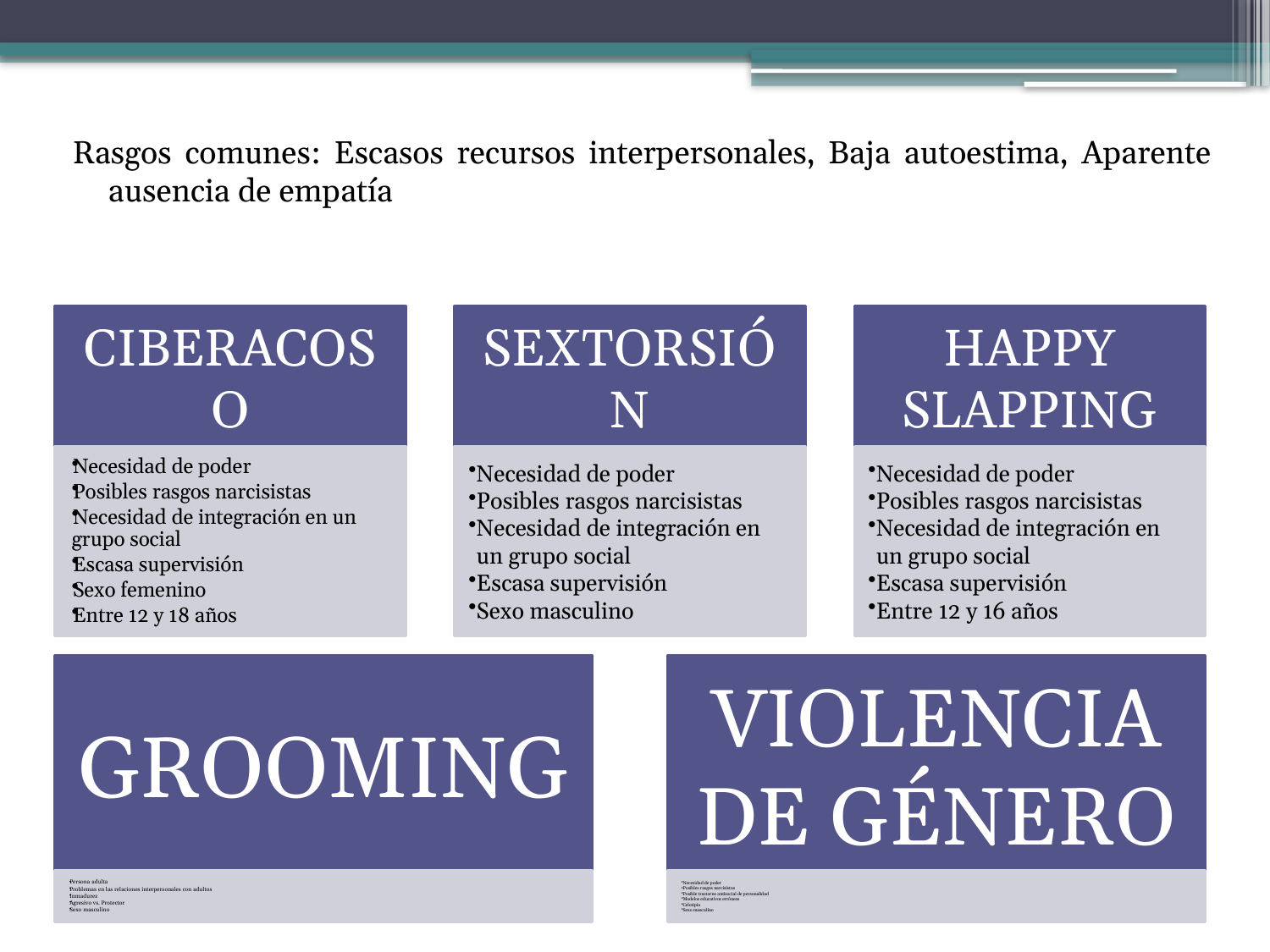

Rasgos comunes: Escasos recursos interpersonales, Baja autoestima, Aparente ausencia de empatía

CIBERACOSO
Necesidad de poder
SEXTORSIÓN
Necesidad de poder
Necesidad de integración en un grupo social
Necesidad de integración en un grupo social
Posibles rasgos narcisistas
Posibles rasgos narcisistas
Sexo femenino
Sexo masculino
Entre 12 y 18 años
HAPPY SLAPPING
Necesidad de poder
Necesidad de integración en un grupo social
Entre 12 y 16 años
Escasa supervisión
Escasa supervisión
Escasa supervisión
Posibles rasgos narcisistas
GROOMING
Persona adulta
VIOLENCIA DE GÉNERO
Necesidad de poder
Posibles rasgos narcisistas
Modelos educativos erróneos
Celotipia
Sexo masculino
Posible trastorno antisocial de personalidad
Problemas en las relaciones interpersonales con adultos
Inmadurez
Agresivo vs. Protector
Sexo masculino